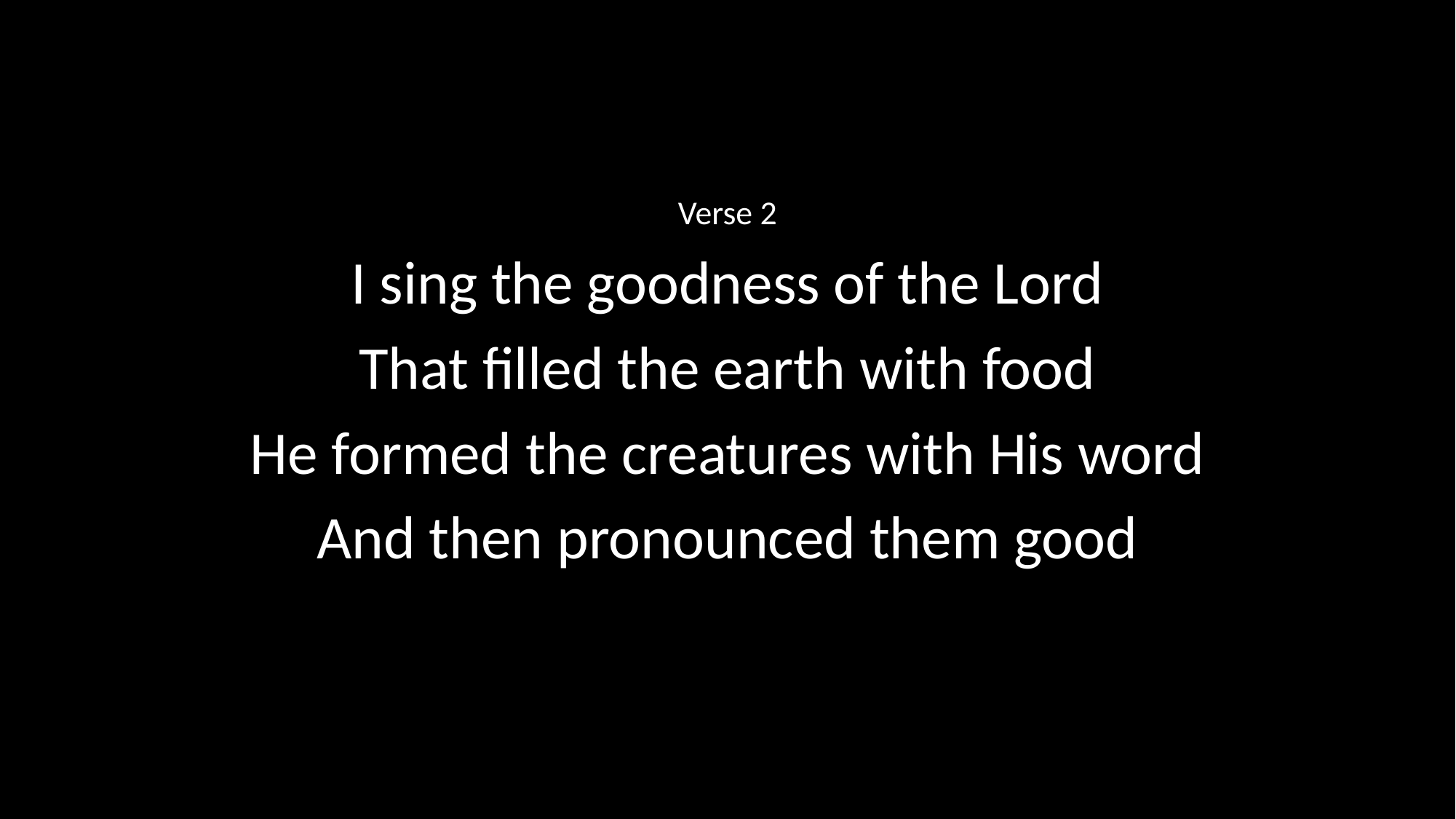

Verse 2
I sing the goodness of the Lord
That filled the earth with food
He formed the creatures with His word
And then pronounced them good